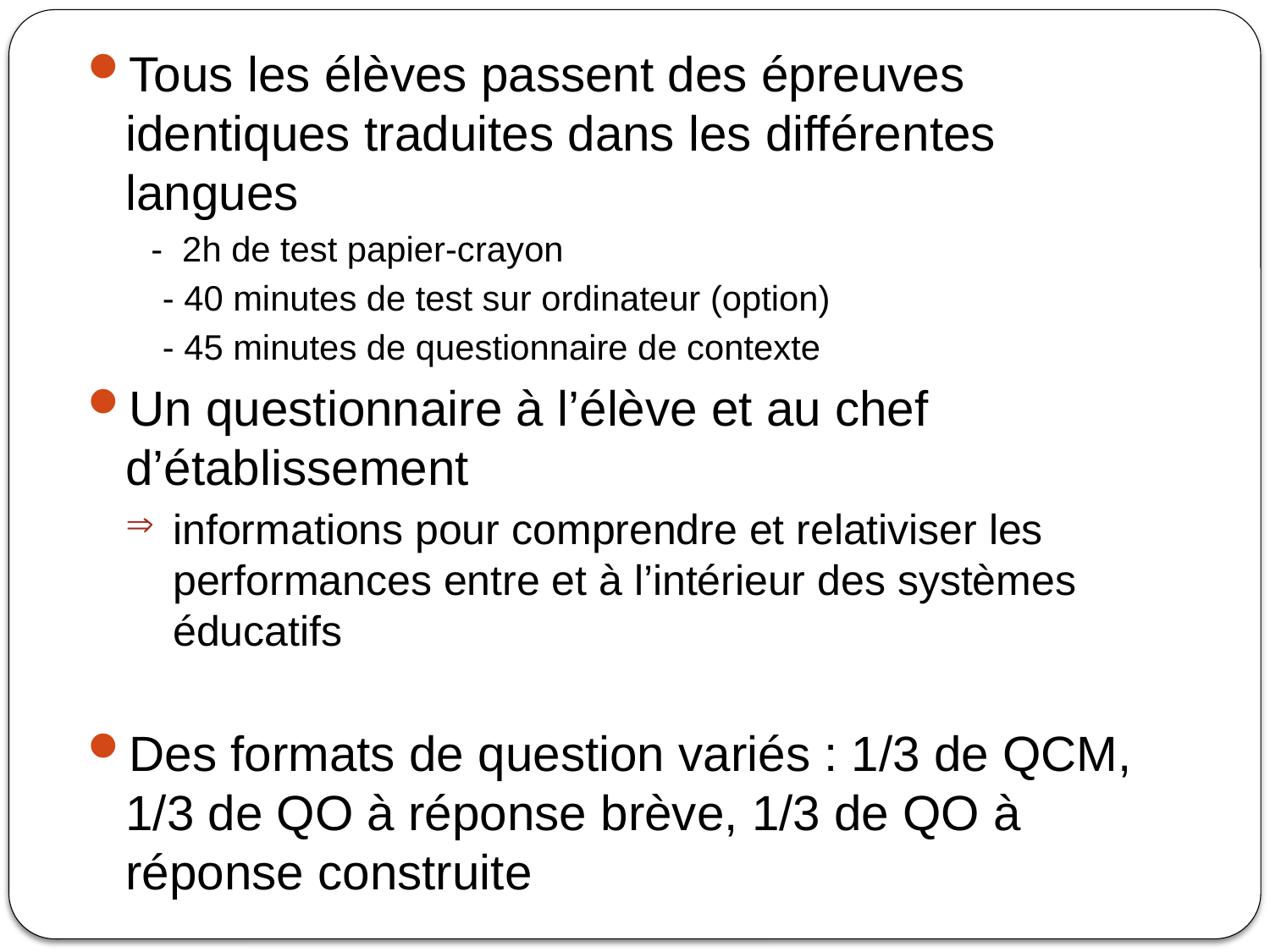

Tous les élèves passent des épreuves identiques traduites dans les différentes langues
-  2h de test papier-crayon
  - 40 minutes de test sur ordinateur (option)
  - 45 minutes de questionnaire de contexte
Un questionnaire à l’élève et au chef d’établissement
informations pour comprendre et relativiser les performances entre et à l’intérieur des systèmes éducatifs

Des formats de question variés : 1/3 de QCM, 1/3 de QO à réponse brève, 1/3 de QO à réponse construite

Des modalités de correction standardisées (correcteurs experts + vérification de la concordance)